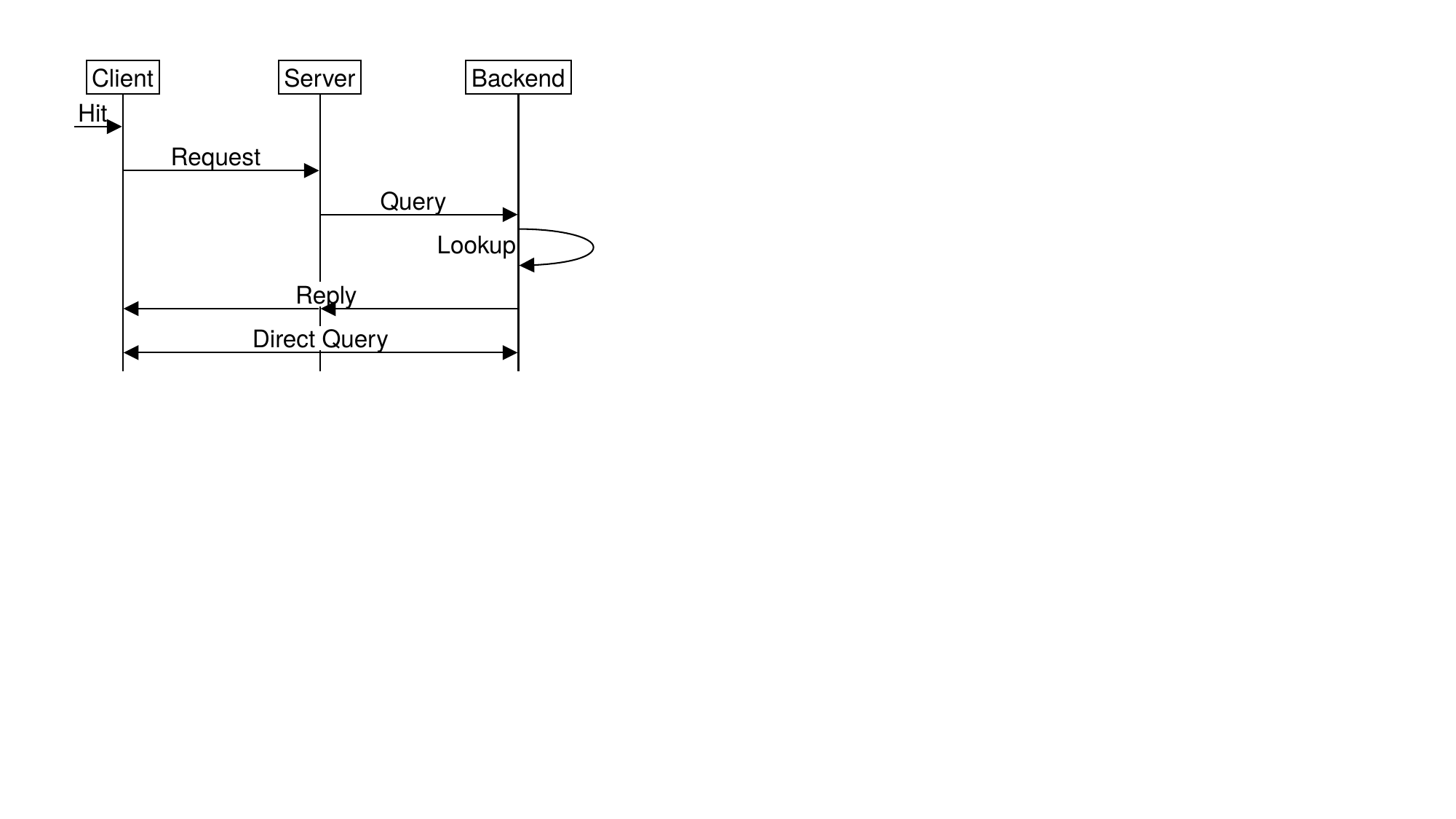

Client
Server
Backend
Hit
Request
Query

Lookup
Reply
Direct Query